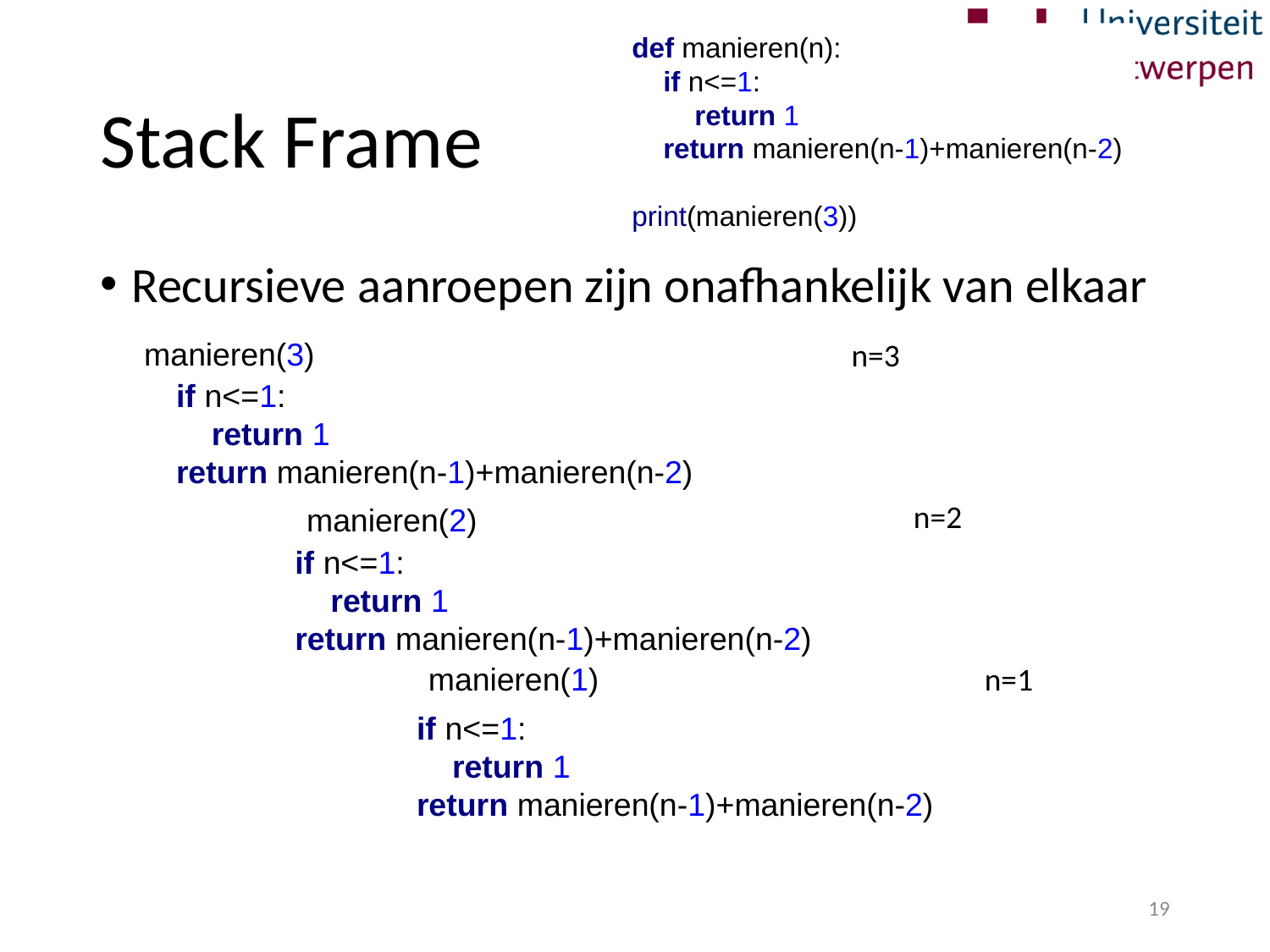

def manieren(n):
    if n<=1:
        return 1
    return manieren(n-1)+manieren(n-2)
print(manieren(3))
# Stack Frame
Recursieve aanroepen zijn onafhankelijk van elkaar
manieren(3)
n=3
if n<=1:
    return 1
return manieren(n-1)+manieren(n-2)
n=2
manieren(2)
if n<=1:
    return 1
return manieren(n-1)+manieren(n-2)
manieren(1)
n=1
if n<=1:
    return 1
return manieren(n-1)+manieren(n-2)
19